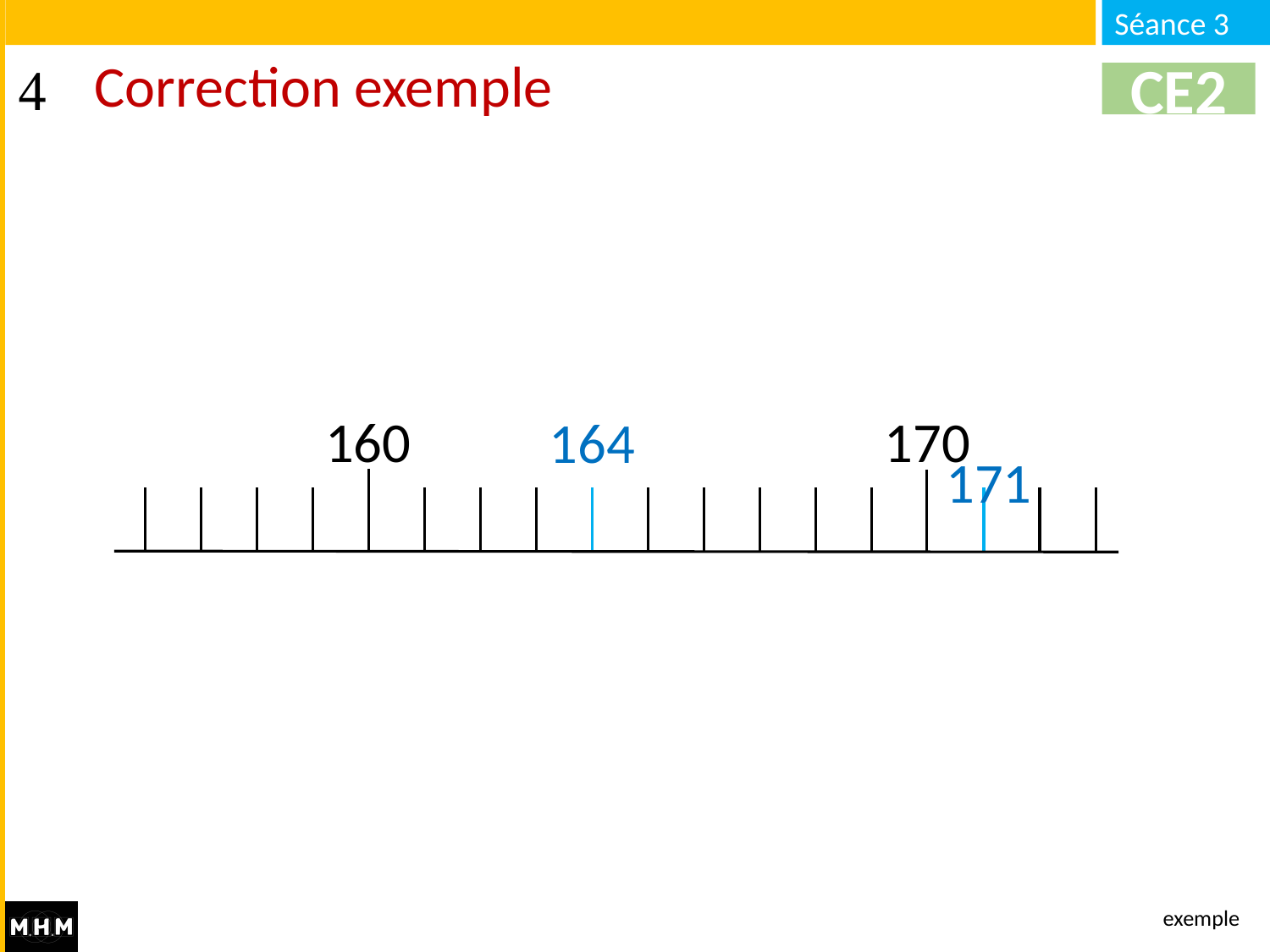

# Correction exemple
CE2
160
170
164
171
exemple